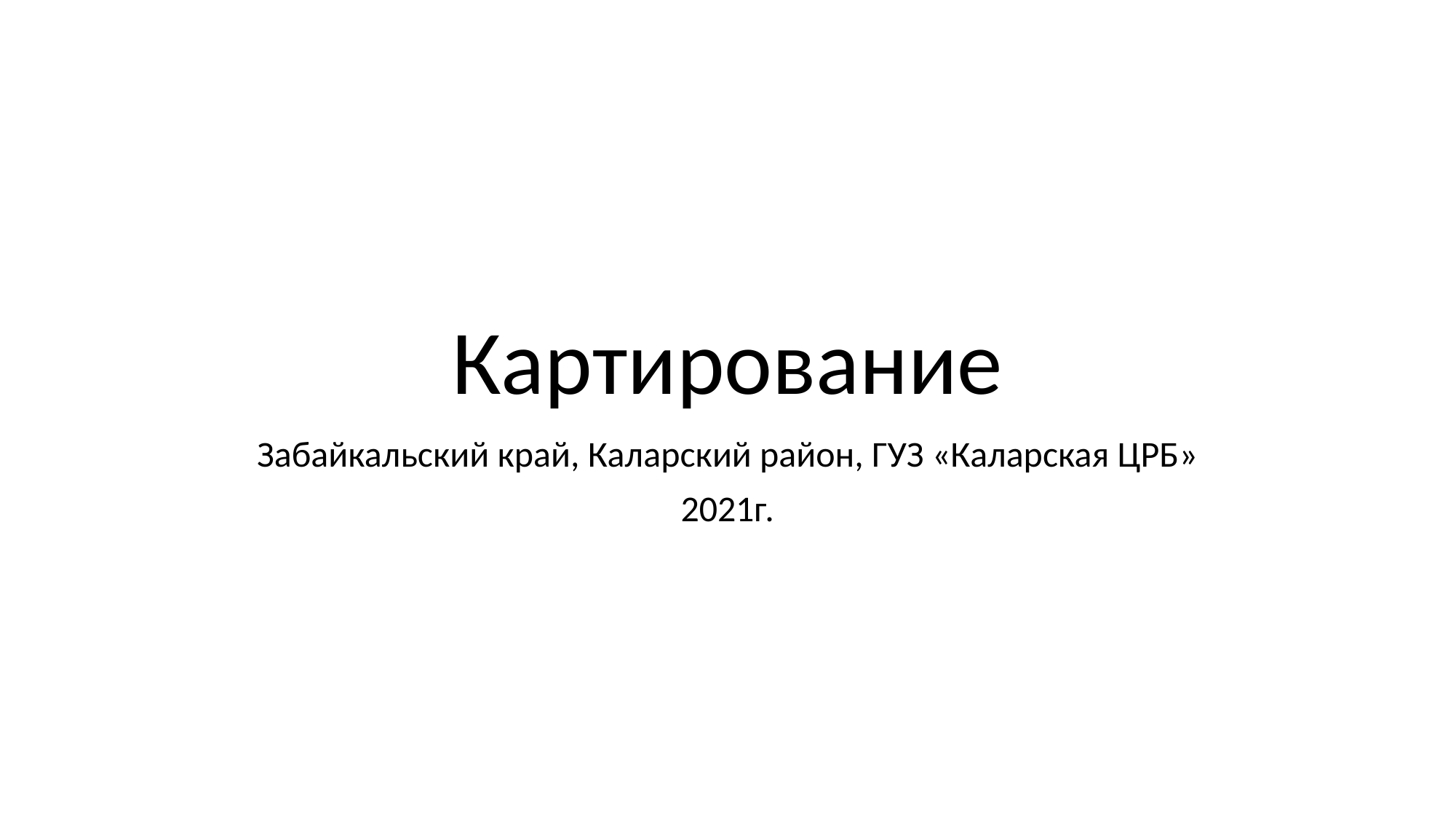

# Картирование
Забайкальский край, Каларский район, ГУЗ «Каларская ЦРБ»
2021г.